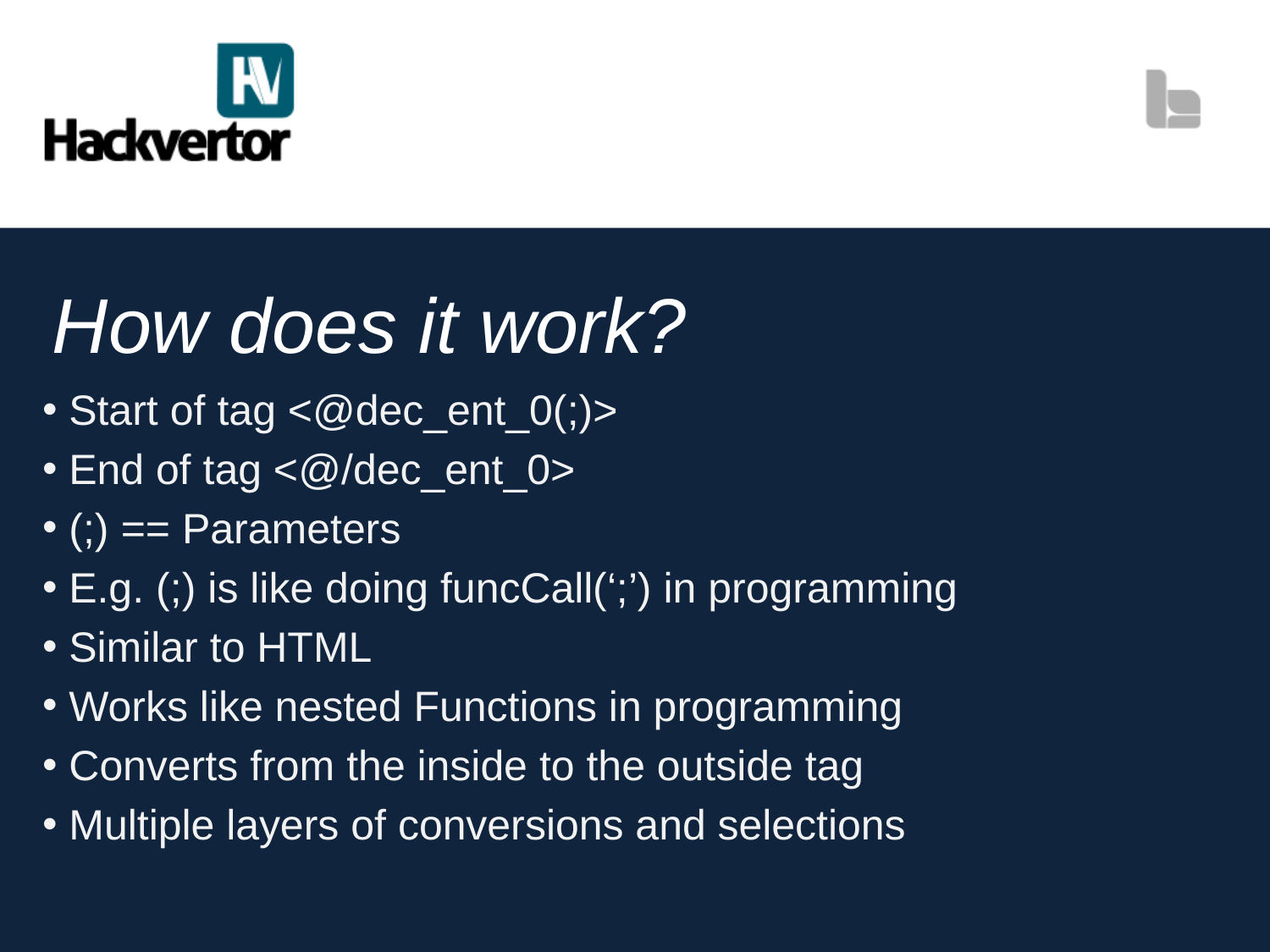

# How does it work?
 Start of tag <@dec_ent_0(;)>
 End of tag <@/dec_ent_0>
 (;) == Parameters
 E.g. (;) is like doing funcCall(‘;’) in programming
 Similar to HTML
 Works like nested Functions in programming
 Converts from the inside to the outside tag
 Multiple layers of conversions and selections